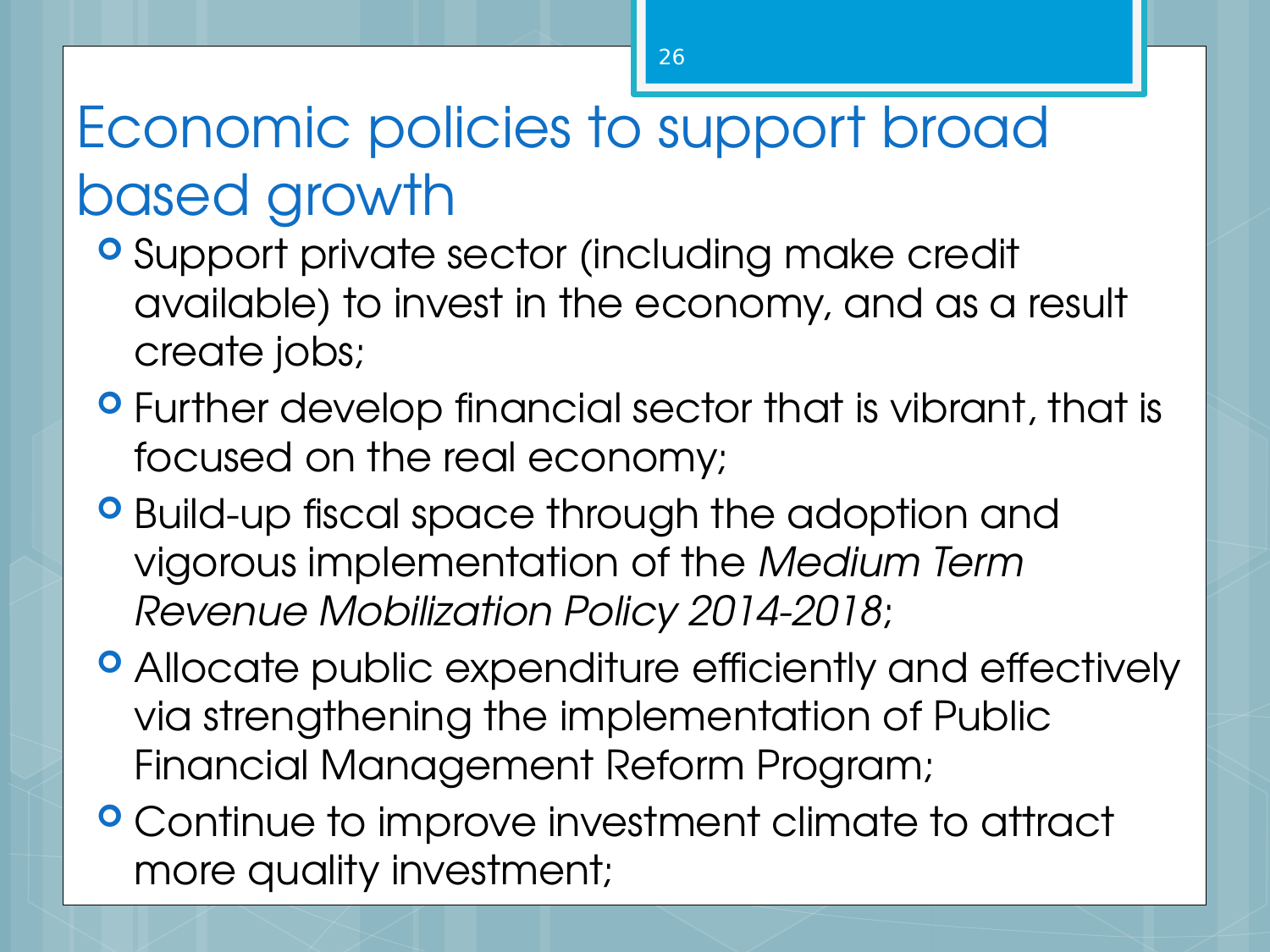

26
# Economic policies to support broad based growth
Support private sector (including make credit available) to invest in the economy, and as a result create jobs;
Further develop financial sector that is vibrant, that is focused on the real economy;
Build-up fiscal space through the adoption and vigorous implementation of the Medium Term Revenue Mobilization Policy 2014-2018;
Allocate public expenditure efficiently and effectively via strengthening the implementation of Public Financial Management Reform Program;
Continue to improve investment climate to attract more quality investment;